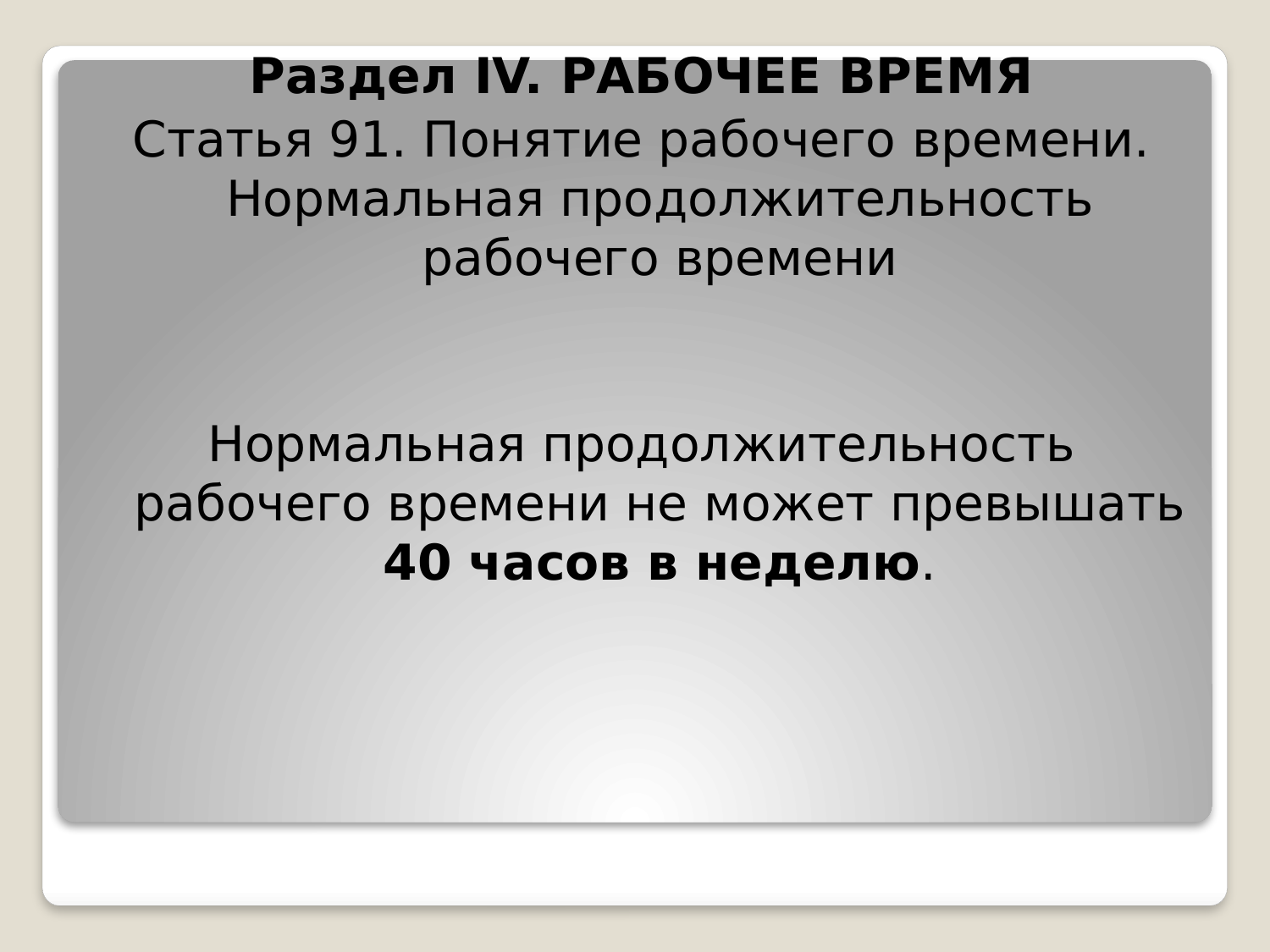

Раздел IV. РАБОЧЕЕ ВРЕМЯ
Статья 91. Понятие рабочего времени. Нормальная продолжительность рабочего времени

Нормальная продолжительность рабочего времени не может превышать 40 часов в неделю.